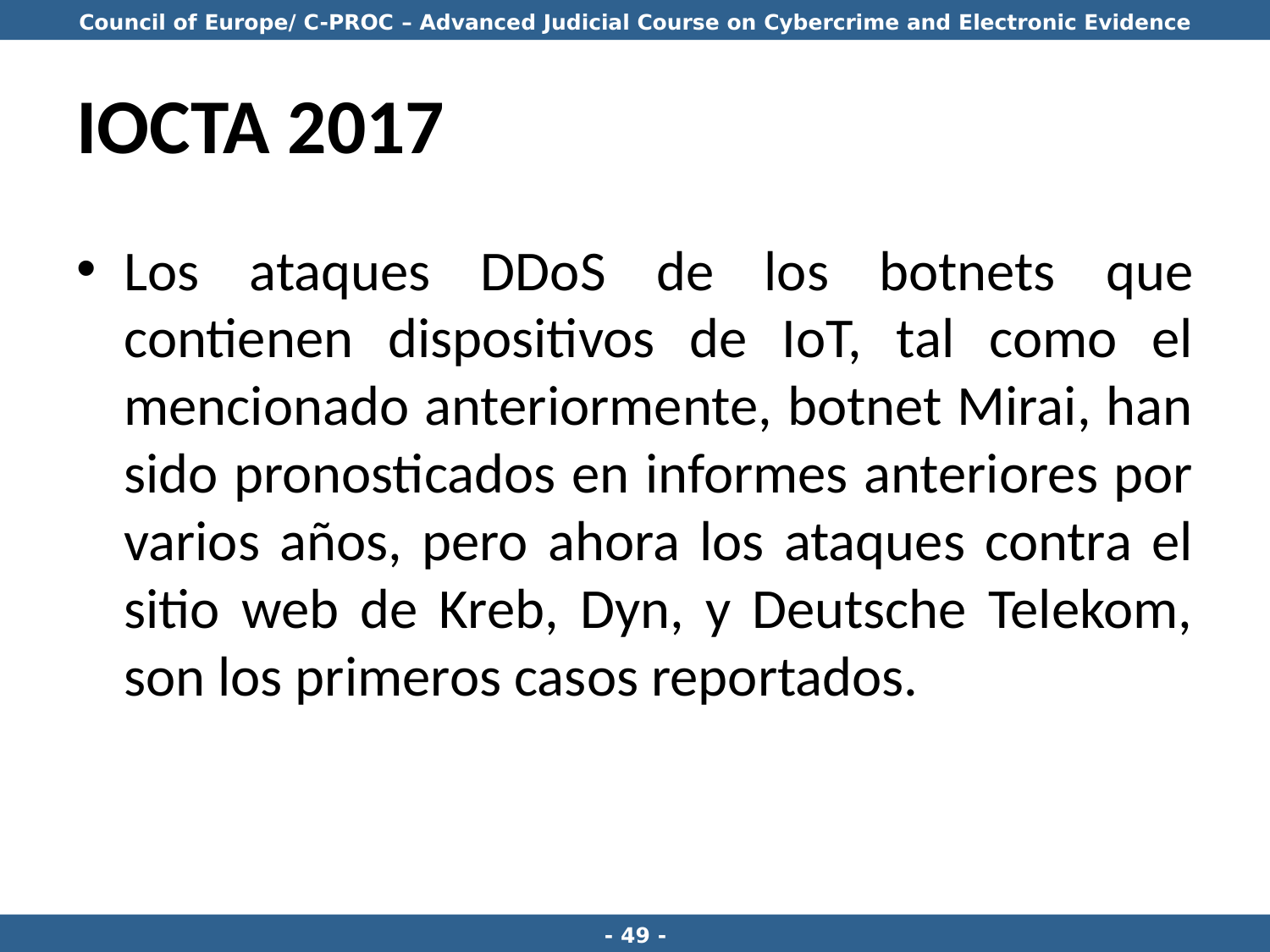

# IOCTA 2017
Los ataques DDoS de los botnets que contienen dispositivos de IoT, tal como el mencionado anteriormente, botnet Mirai, han sido pronosticados en informes anteriores por varios años, pero ahora los ataques contra el sitio web de Kreb, Dyn, y Deutsche Telekom, son los primeros casos reportados.